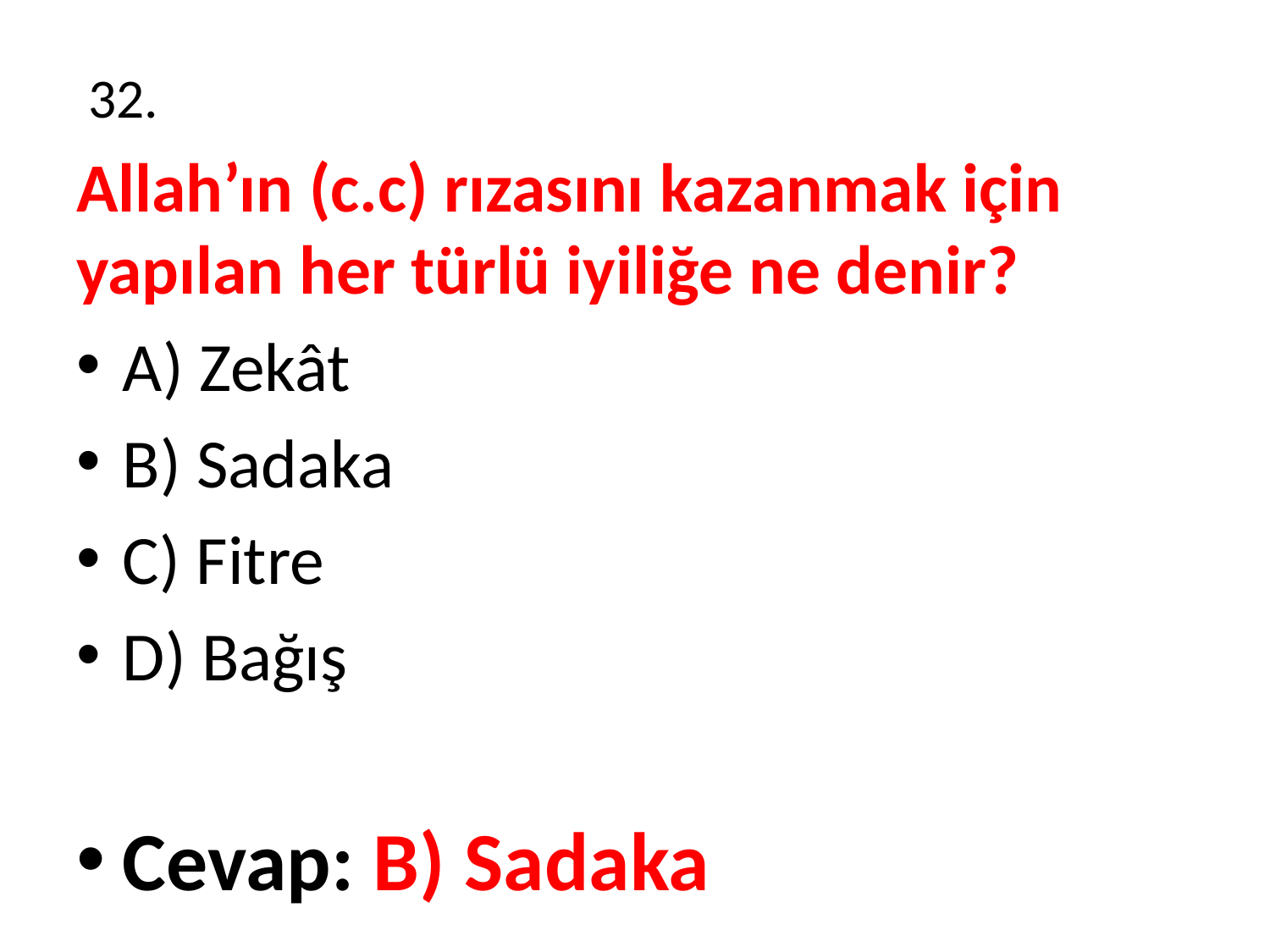

32.
Allah’ın (c.c) rızasını kazanmak için yapılan her türlü iyiliğe ne denir?
A) Zekât
B) Sadaka
C) Fitre
D) Bağış

Cevap: B) Sadaka